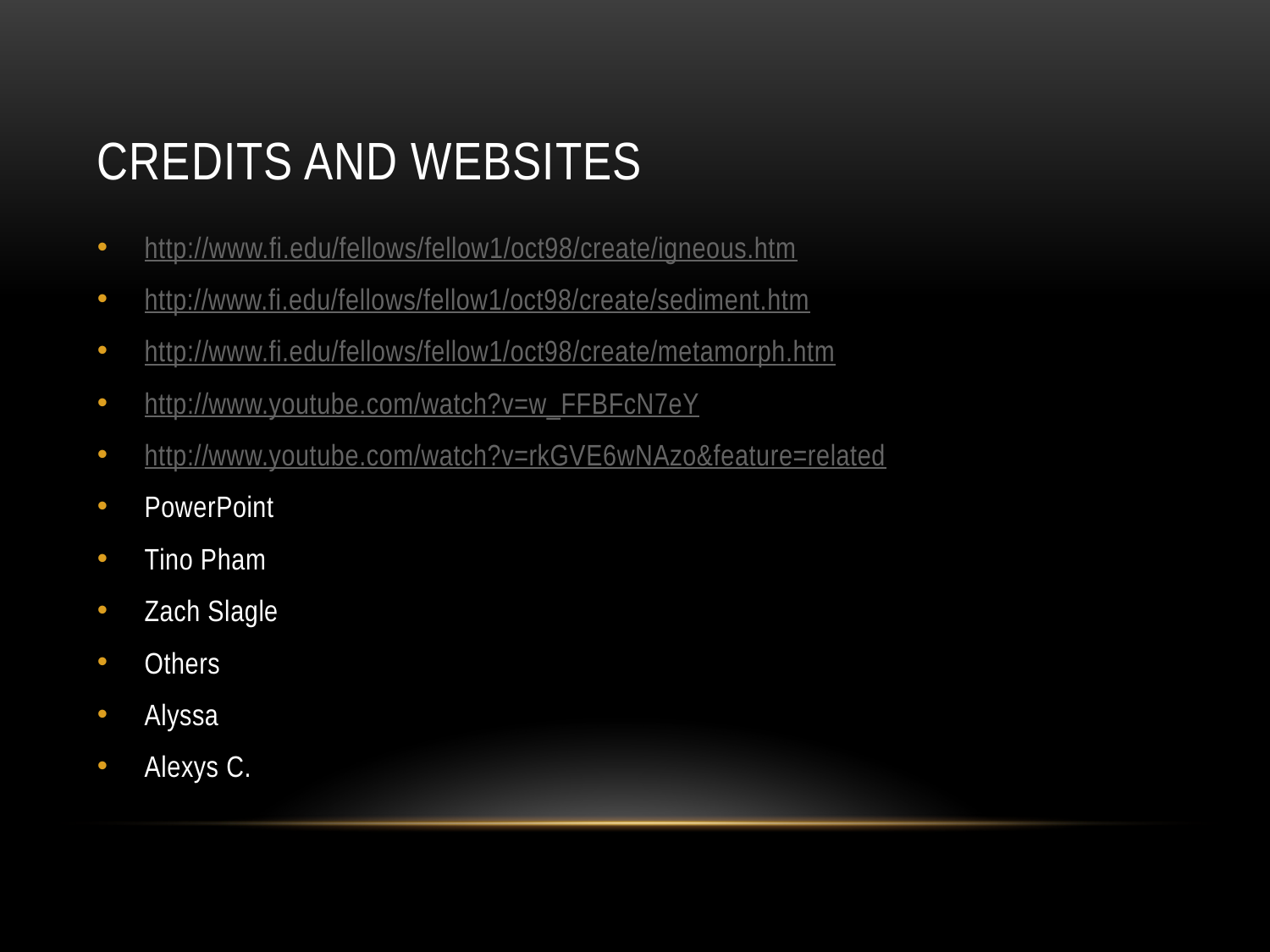

# Credits and Websites
http://www.fi.edu/fellows/fellow1/oct98/create/igneous.htm
http://www.fi.edu/fellows/fellow1/oct98/create/sediment.htm
http://www.fi.edu/fellows/fellow1/oct98/create/metamorph.htm
http://www.youtube.com/watch?v=w_FFBFcN7eY
http://www.youtube.com/watch?v=rkGVE6wNAzo&feature=related
PowerPoint
Tino Pham
Zach Slagle
Others
Alyssa
Alexys C.